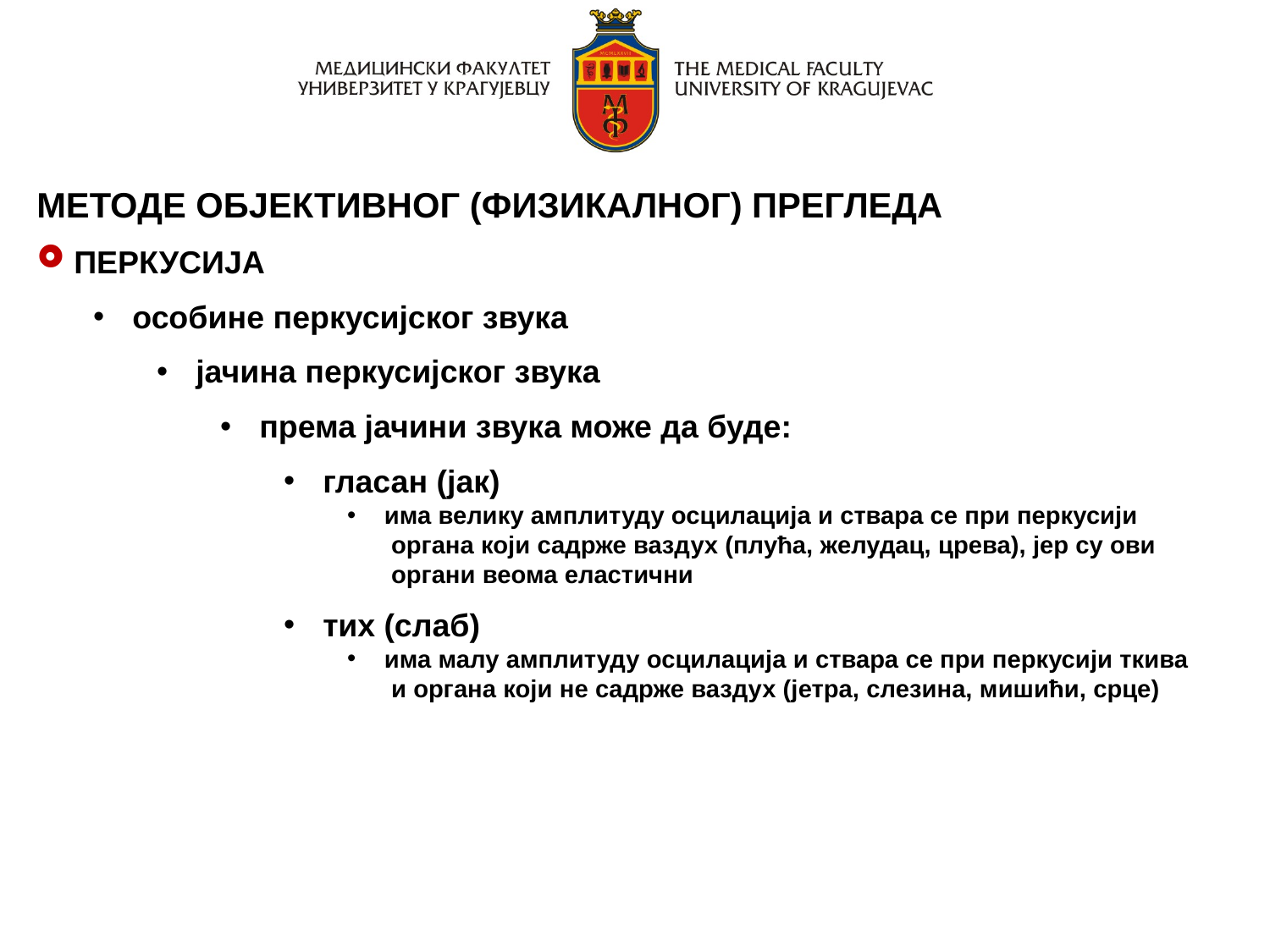

МЕТОДЕ ОБЈЕКТИВНОГ (ФИЗИКАЛНОГ) ПРЕГЛЕДА

 ПЕРКУСИЈА

 особине перкусијског звука

 јачина перкусијског звука

 према јачини звука може да буде:

 гласан (јак)
 има велику амплитуду осцилација и ствара се при перкусији
  органа који садрже ваздух (плућа, желудац, црева), јер су ови
  органи веома еластични

 тих (слаб)
 има малу амплитуду осцилација и ствара се при перкусији ткива
  и органа који не садрже ваздух (јетра, слезина, мишићи, срце)